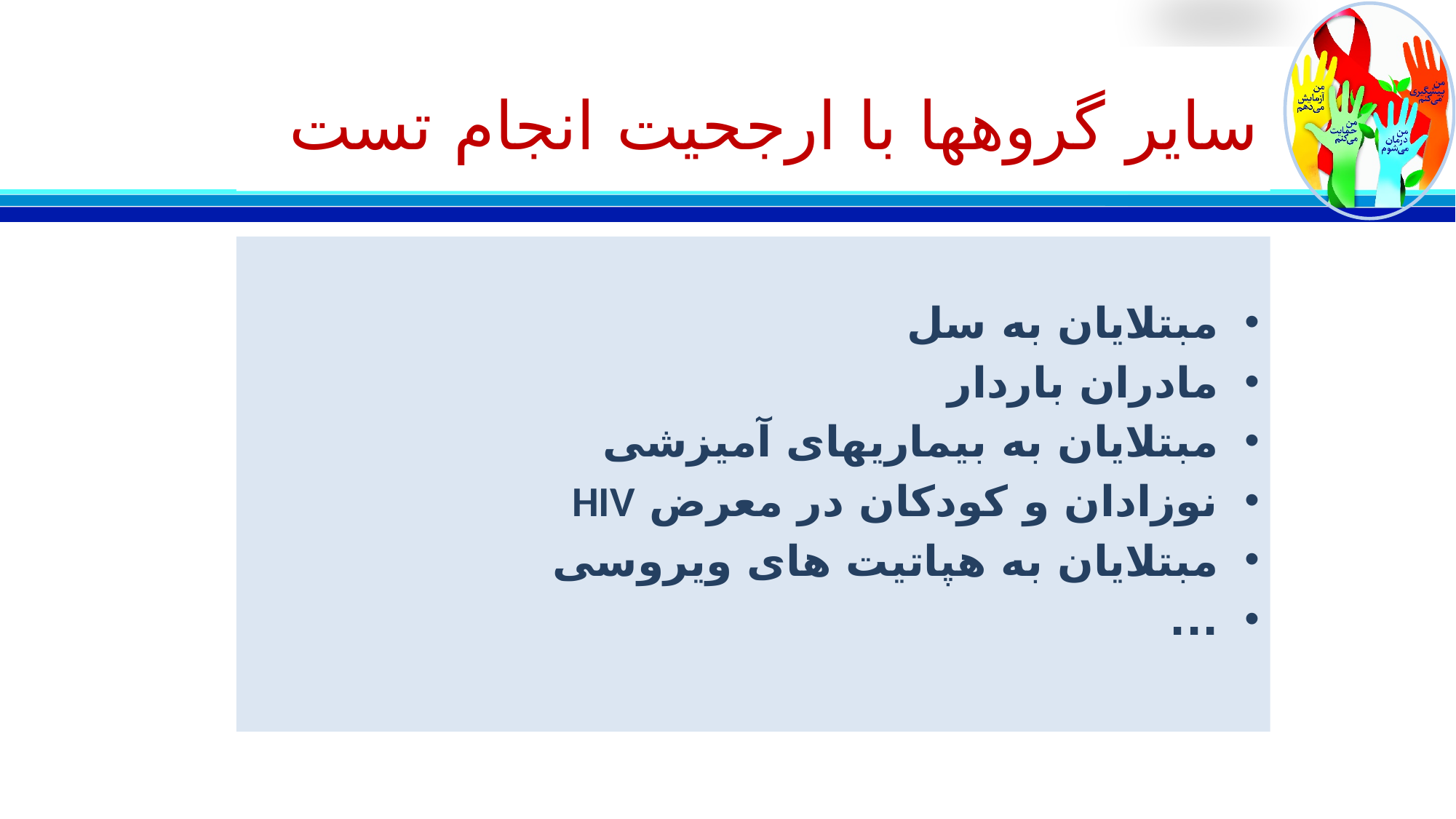

# سایر گروهها با ارجحیت انجام تست

مبتلایان به سل
مادران باردار
مبتلایان به بیماریهای آمیزشی
نوزادان و کودکان در معرض HIV
مبتلایان به هپاتیت های ویروسی
...